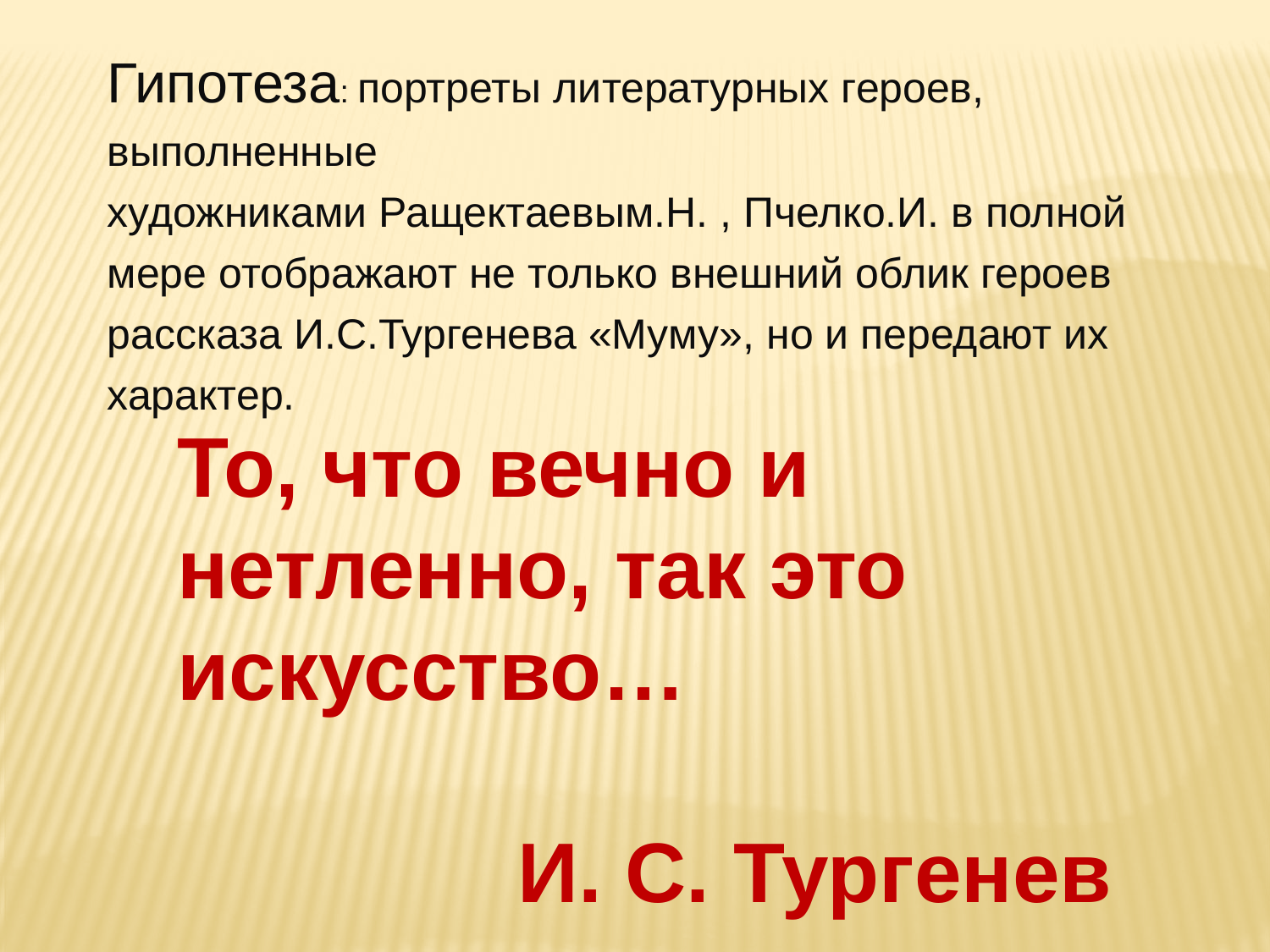

Гипотеза: портреты литературных героев, выполненные
художниками Ращектаевым.Н. , Пчелко.И. в полной мере отображают не только внешний облик героев рассказа И.С.Тургенева «Муму», но и передают их характер.
То, что вечно и нетленно, так это искусство…

И. С. Тургенев